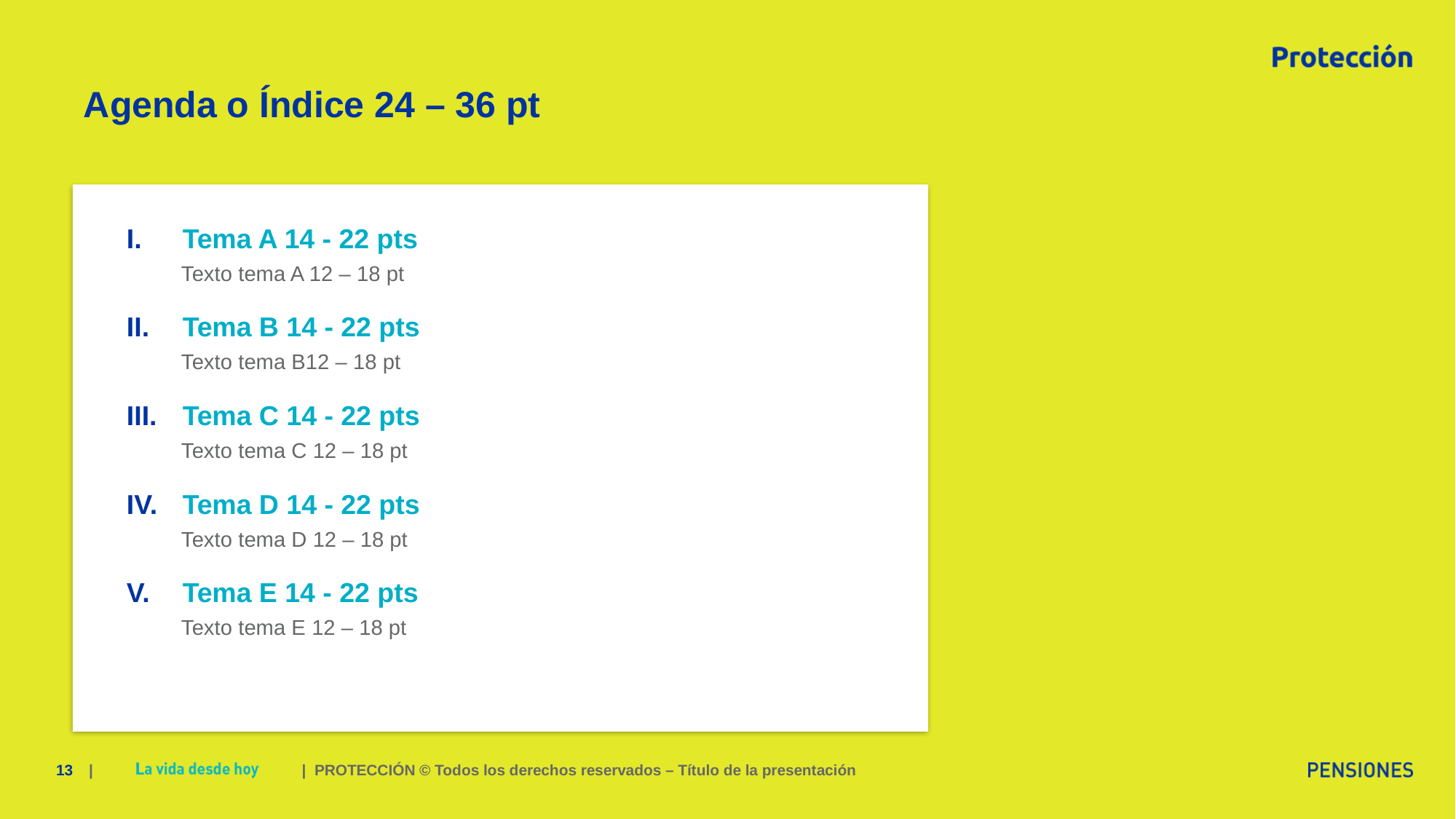

# Agenda o Índice 24 – 36 pt

Tema A 14 - 22 pts
Texto tema A 12 – 18 pt
Tema B 14 - 22 pts
Texto tema B12 – 18 pt
Tema C 14 - 22 pts
Texto tema C 12 – 18 pt
Tema D 14 - 22 pts
Texto tema D 12 – 18 pt
Tema E 14 - 22 pts
Texto tema E 12 – 18 pt

13
|                                                  |  PROTECCIÓN © Todos los derechos reservados – Título de la presentación